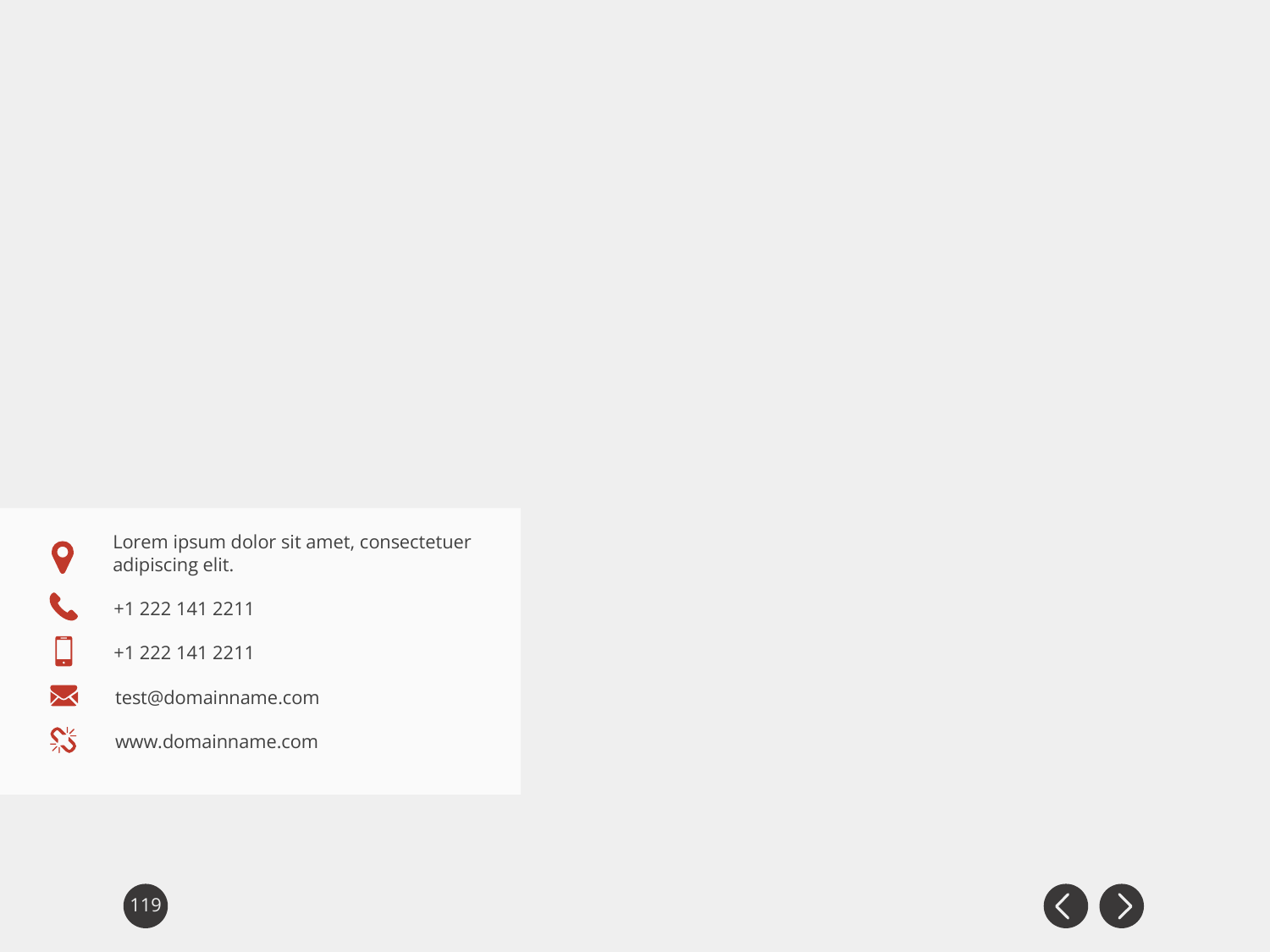

Lorem ipsum dolor sit amet, consectetuer adipiscing elit.

+1 222 141 2211

+1 222 141 2211

test@domainname.com

www.domainname.com